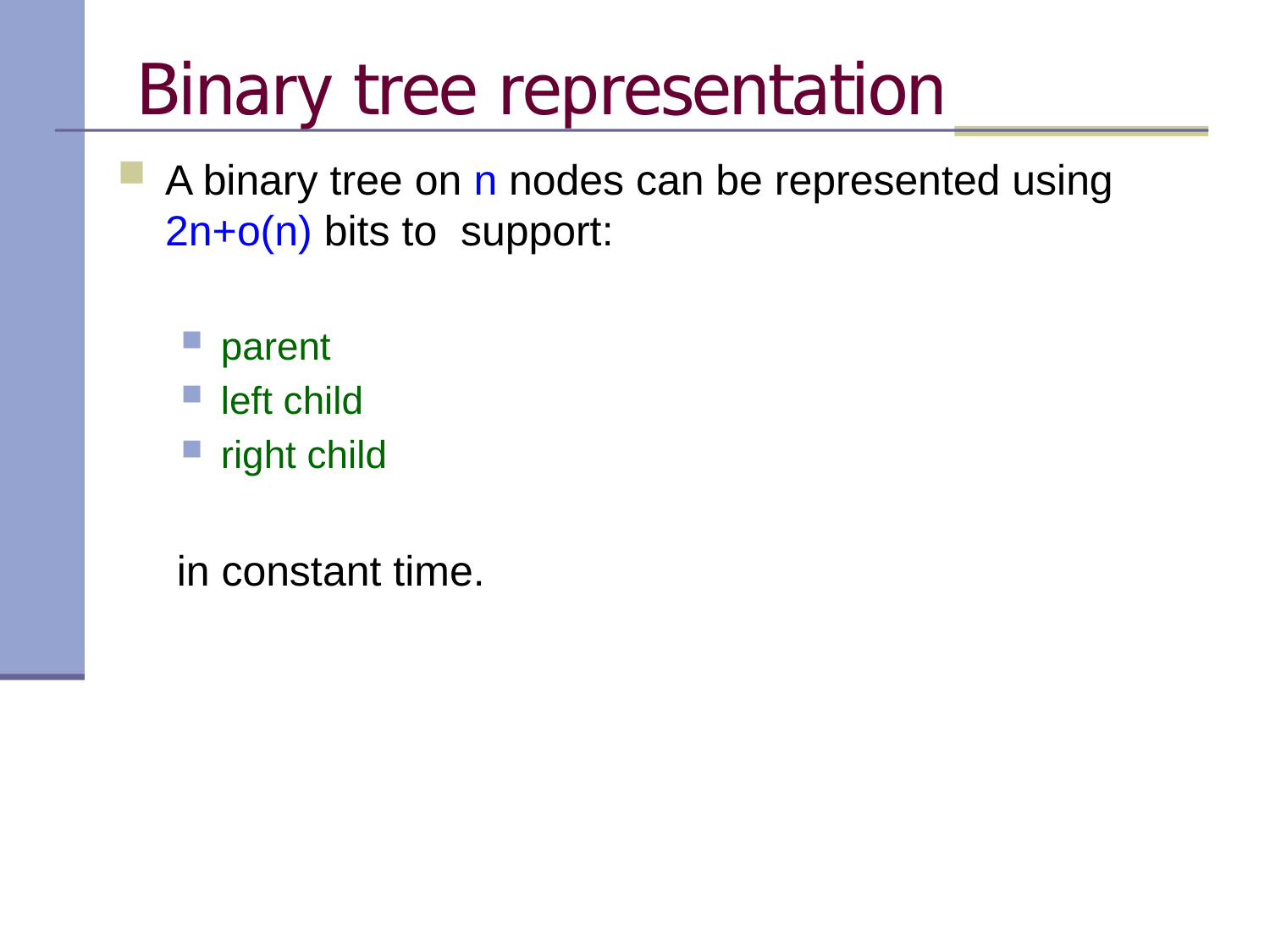

# Binary tree representation
A binary tree on n nodes can be represented using 2n+o(n) bits to  support:

parent
left child
right child

     in constant time.